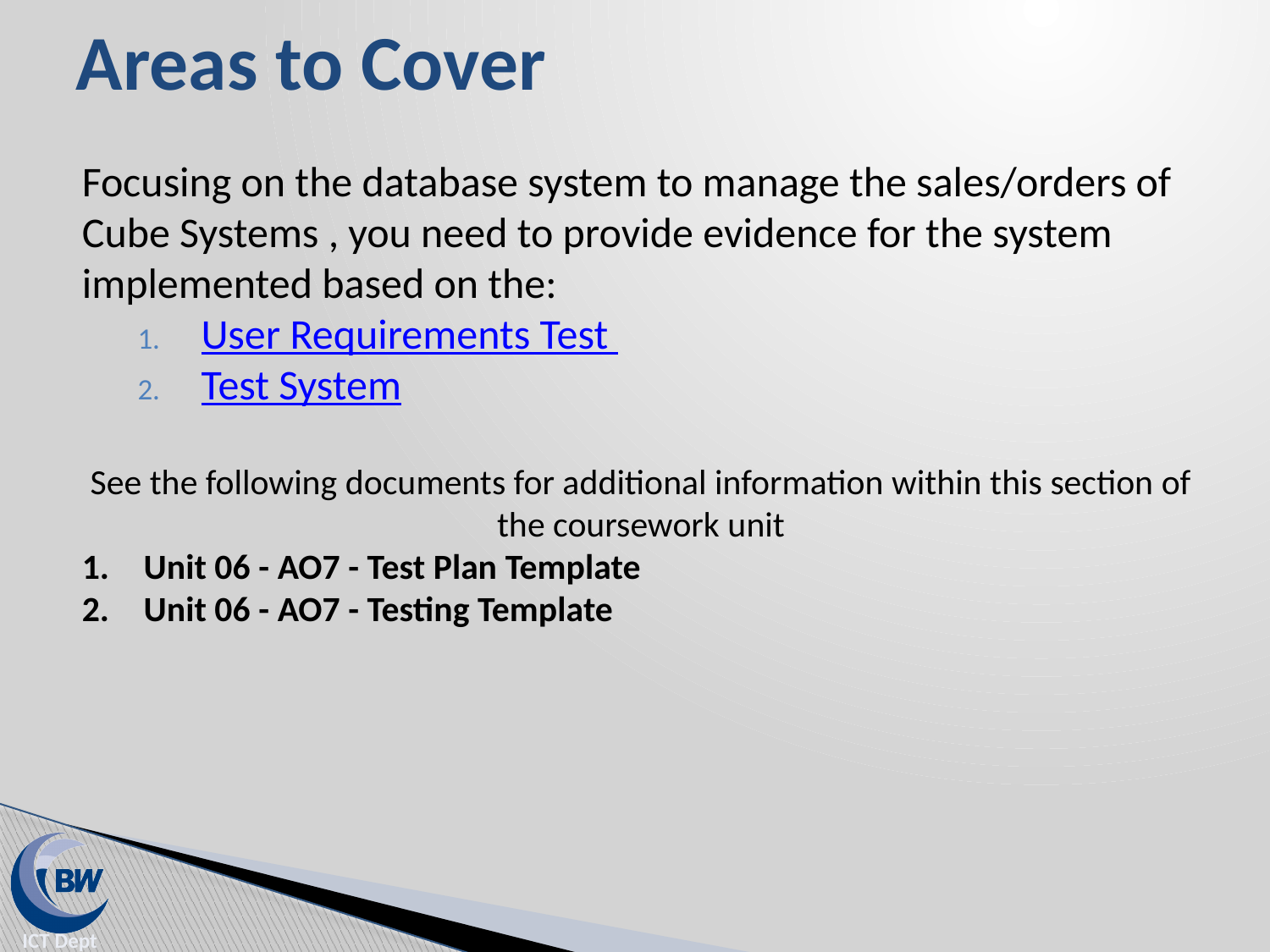

# Areas to Cover
Focusing on the database system to manage the sales/orders of Cube Systems , you need to provide evidence for the system implemented based on the:
User Requirements Test
Test System

See the following documents for additional information within this section of the coursework unit
Unit 06 - AO7 - Test Plan Template
Unit 06 - AO7 - Testing Template